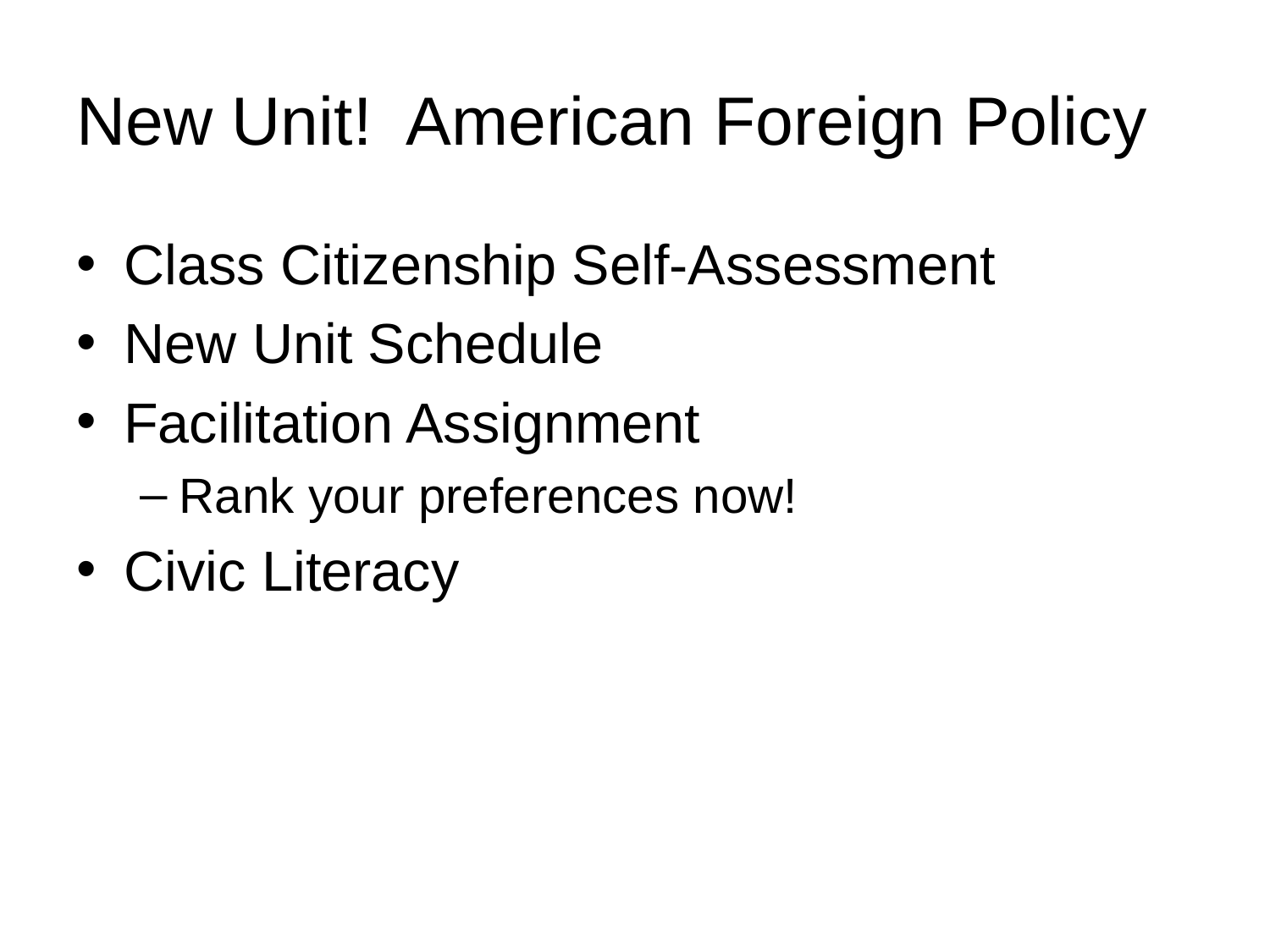

# New Unit!  American Foreign Policy
Class Citizenship Self-Assessment
New Unit Schedule
Facilitation Assignment
Rank your preferences now!
Civic Literacy